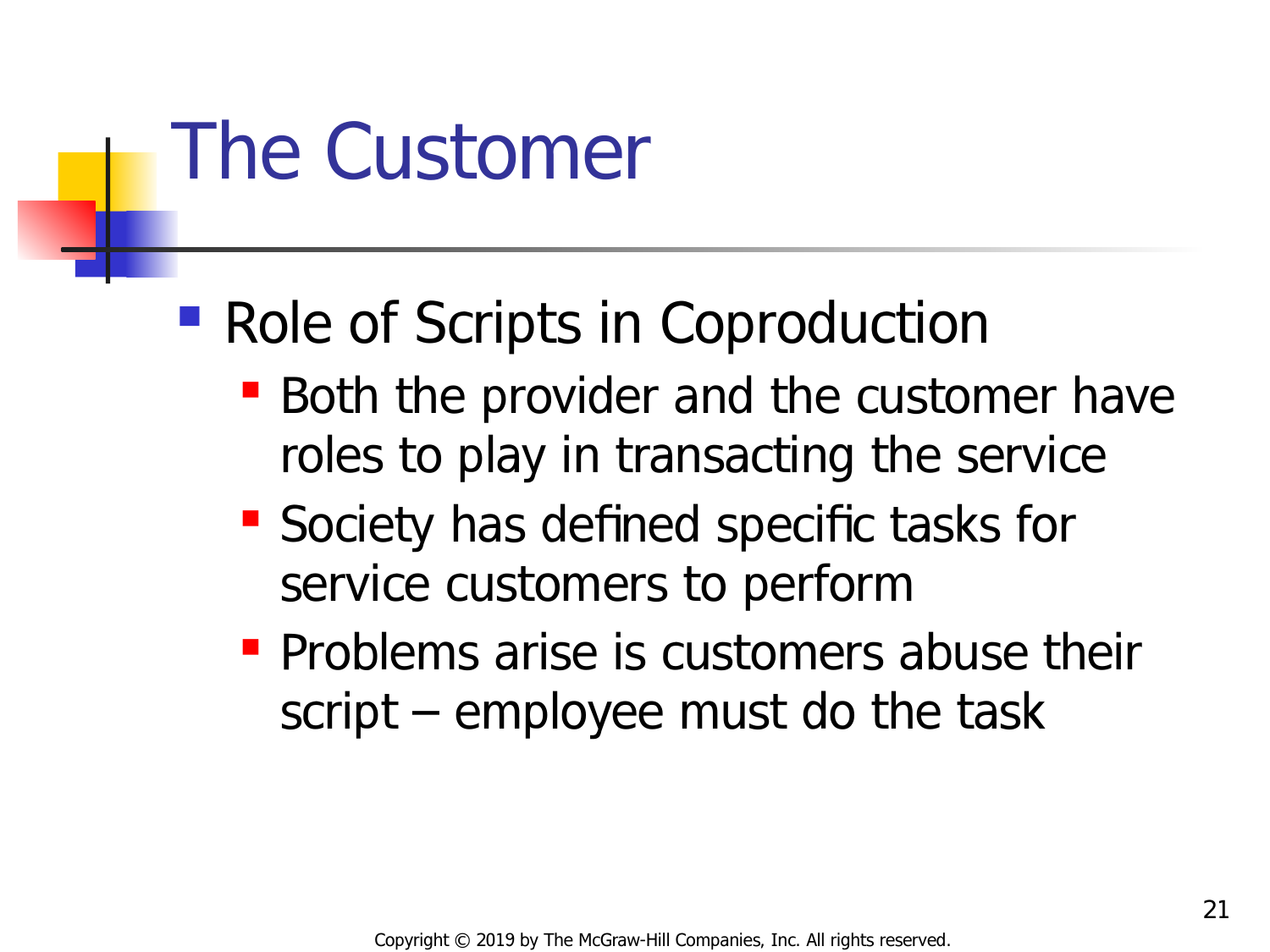

# The Customer
Role of Scripts in Coproduction
Both the provider and the customer have roles to play in transacting the service
Society has defined specific tasks for service customers to perform
Problems arise is customers abuse their script – employee must do the task
21
Copyright © 2019 by The McGraw-Hill Companies, Inc. All rights reserved.